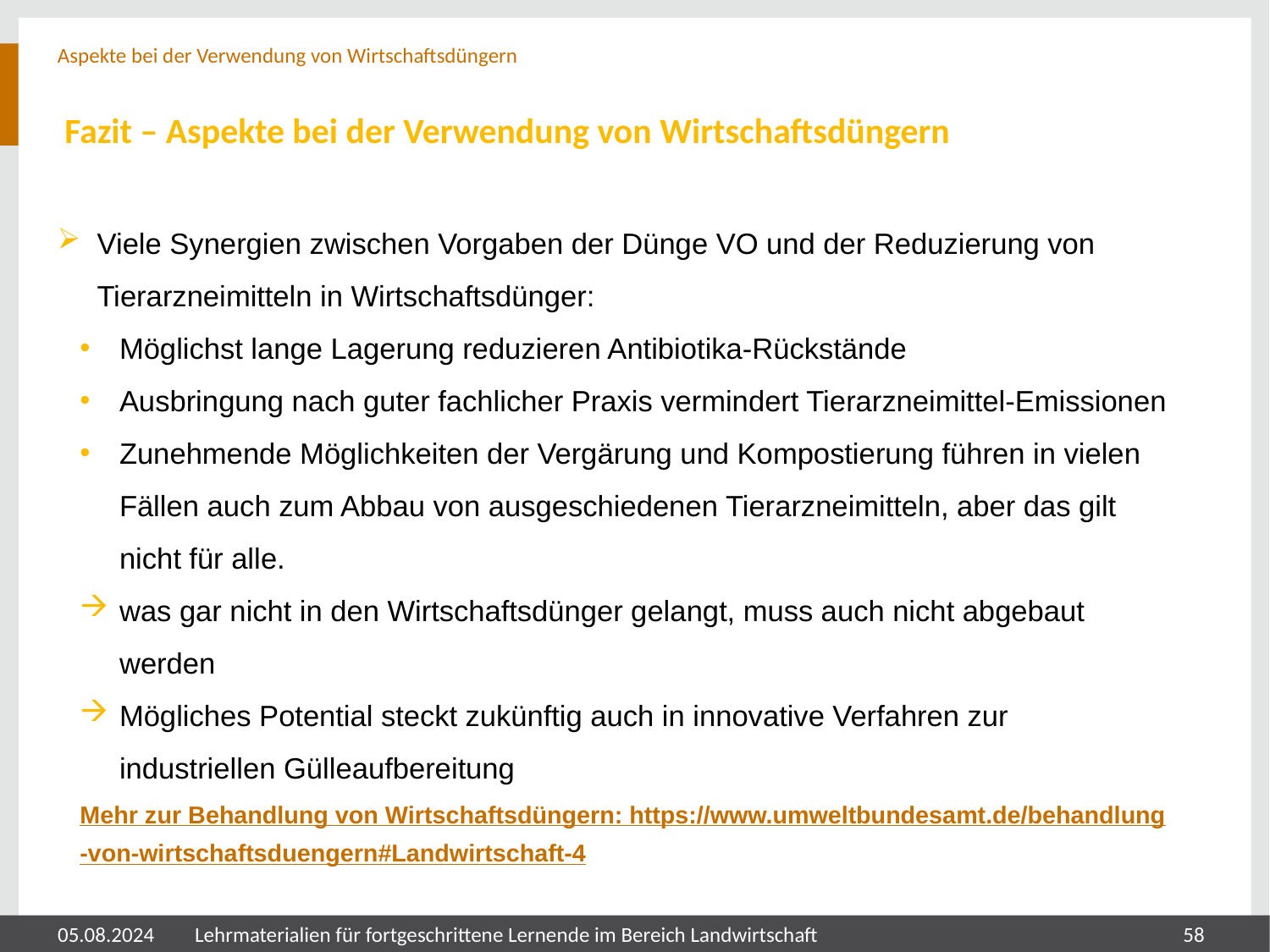

Aspekte bei der Verwendung von Wirtschaftsdüngern
# Fazit – Aspekte bei der Verwendung von Wirtschaftsdüngern
Viele Synergien zwischen Vorgaben der Dünge VO und der Reduzierung von Tierarzneimitteln in Wirtschaftsdünger:
Möglichst lange Lagerung reduzieren Antibiotika-Rückstände
Ausbringung nach guter fachlicher Praxis vermindert Tierarzneimittel-Emissionen
Zunehmende Möglichkeiten der Vergärung und Kompostierung führen in vielen Fällen auch zum Abbau von ausgeschiedenen Tierarzneimitteln, aber das gilt nicht für alle.
was gar nicht in den Wirtschaftsdünger gelangt, muss auch nicht abgebaut werden
Mögliches Potential steckt zukünftig auch in innovative Verfahren zur industriellen Gülleaufbereitung
Mehr zur Behandlung von Wirtschaftsdüngern: https://www.umweltbundesamt.de/behandlung-von-wirtschaftsduengern#Landwirtschaft-4

05.08.2024
Lehrmaterialien für fortgeschrittene Lernende im Bereich Landwirtschaft
58